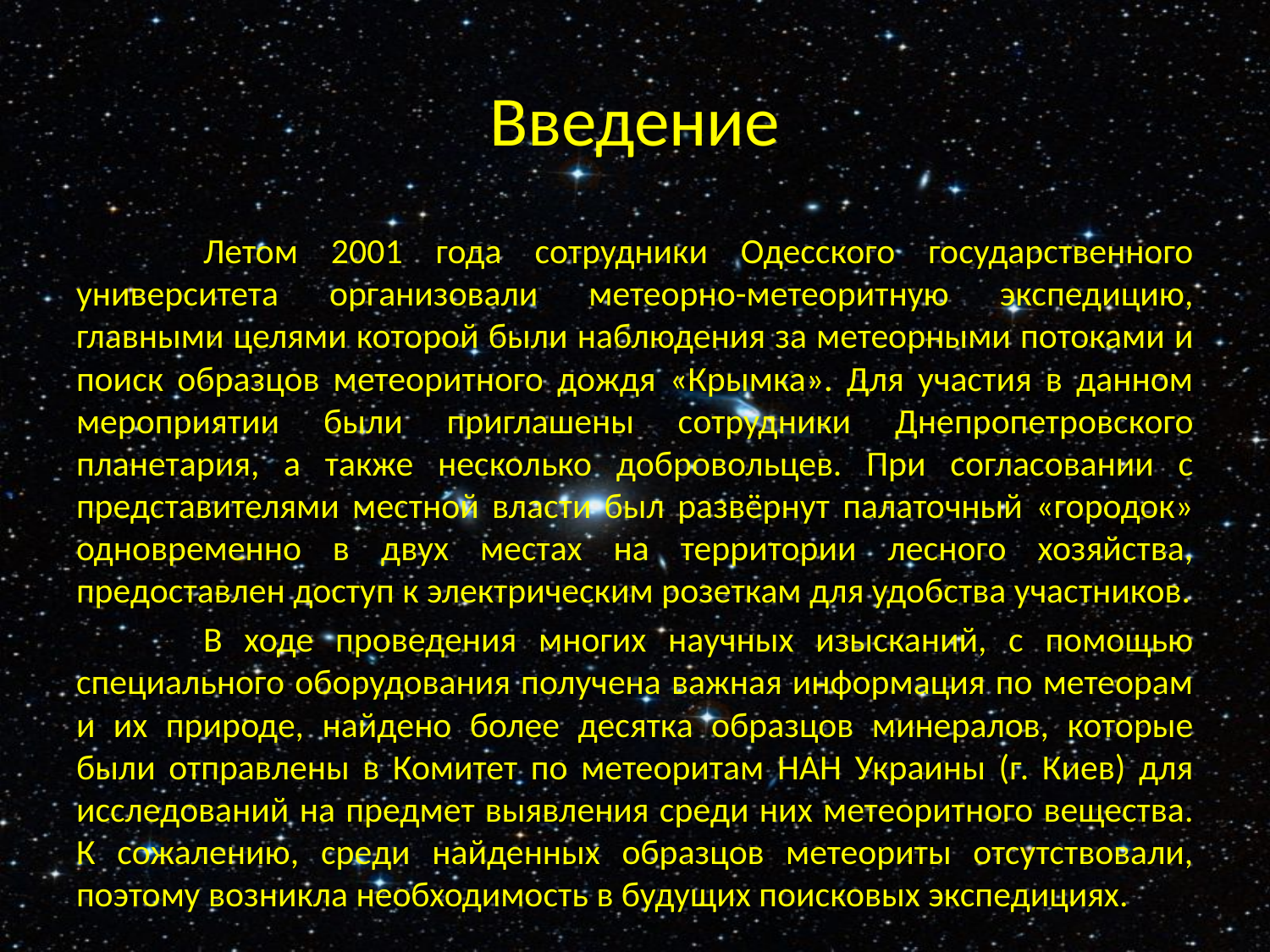

# Введение
	Летом 2001 года сотрудники Одесского государственного университета организовали метеорно-метеоритную экспедицию, главными целями которой были наблюдения за метеорными потоками и поиск образцов метеоритного дождя «Крымка». Для участия в данном мероприятии были приглашены сотрудники Днепропетровского планетария, а также несколько добровольцев. При согласовании с представителями местной власти был развёрнут палаточный «городок» одновременно в двух местах на территории лесного хозяйства, предоставлен доступ к электрическим розеткам для удобства участников.
	В ходе проведения многих научных изысканий, с помощью специального оборудования получена важная информация по метеорам и их природе, найдено более десятка образцов минералов, которые были отправлены в Комитет по метеоритам НАН Украины (г. Киев) для исследований на предмет выявления среди них метеоритного вещества. К сожалению, среди найденных образцов метеориты отсутствовали, поэтому возникла необходимость в будущих поисковых экспедициях.